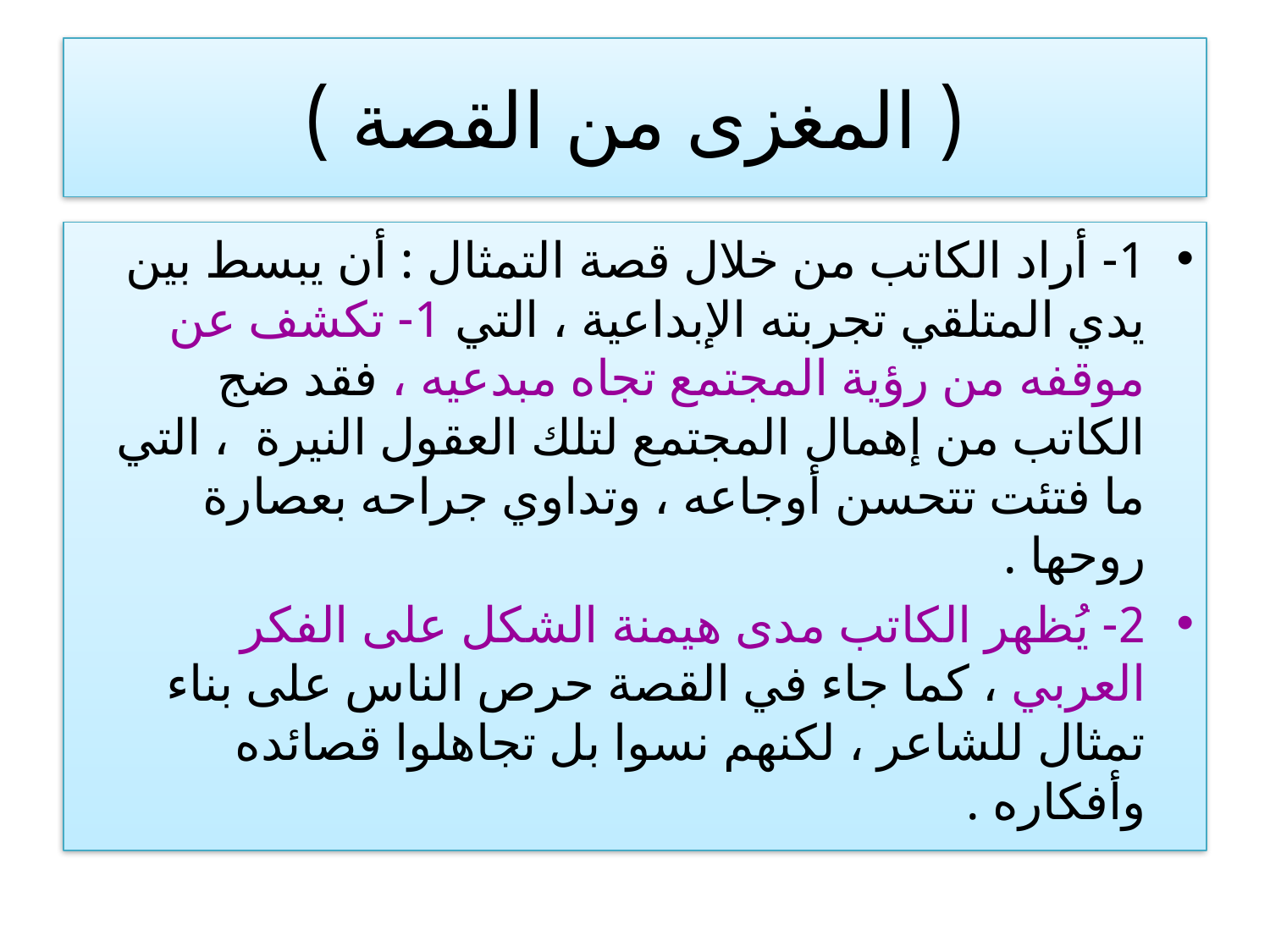

# ( المغزى من القصة )
1- أراد الكاتب من خلال قصة التمثال : أن يبسط بين يدي المتلقي تجربته الإبداعية ، التي 1- تكشف عن موقفه من رؤية المجتمع تجاه مبدعيه ، فقد ضج الكاتب من إهمال المجتمع لتلك العقول النيرة  ، التي ما فتئت تتحسن أوجاعه ، وتداوي جراحه بعصارة روحها .
2- يُظهر الكاتب مدى هيمنة الشكل على الفكر العربي ، كما جاء في القصة حرص الناس على بناء تمثال للشاعر ، لكنهم نسوا بل تجاهلوا قصائده وأفكاره .